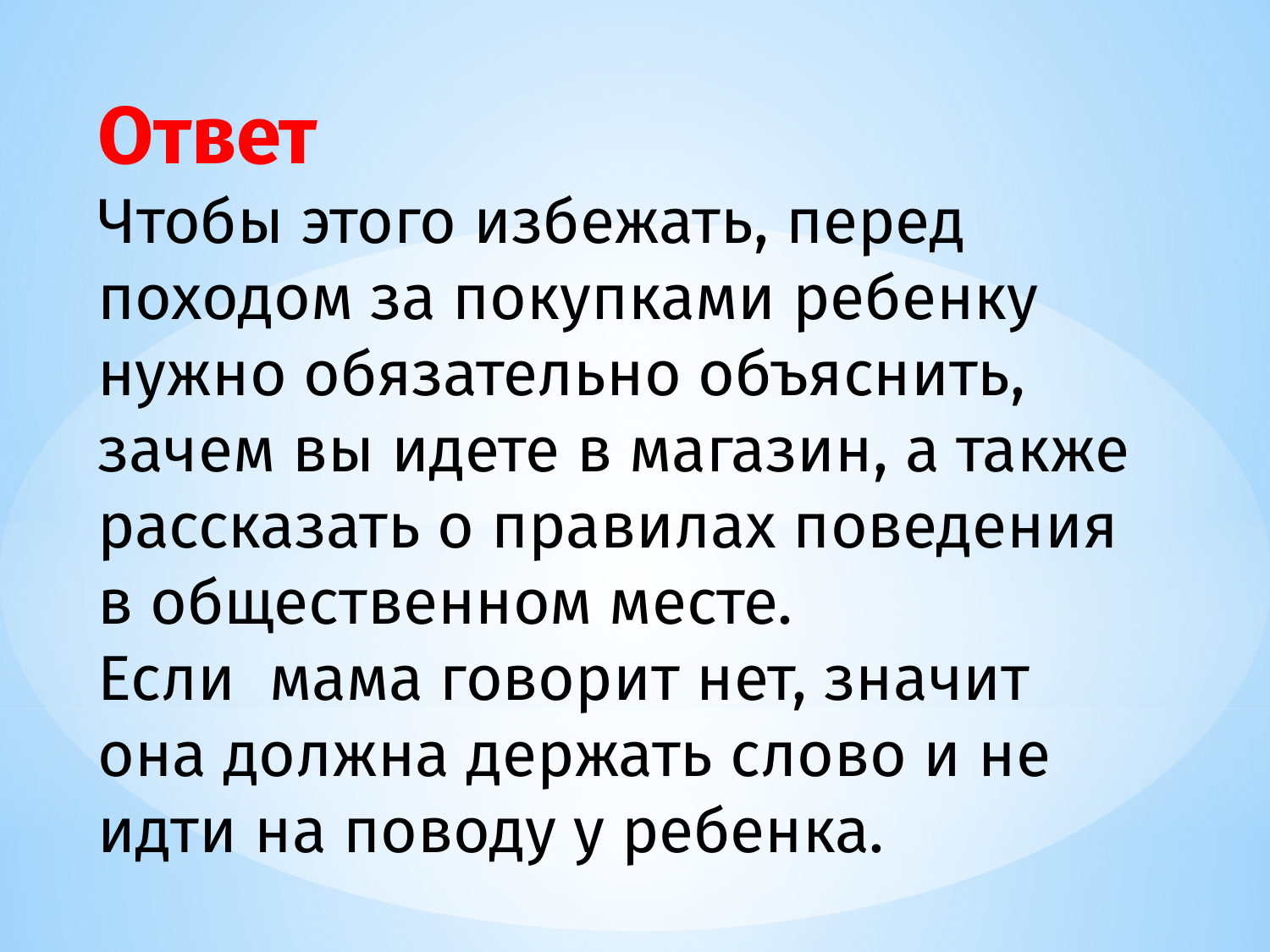

# Ответ Чтобы этого избежать, перед походом за покупками ребенку нужно обязательно объяснить, зачем вы идете в магазин, а также рассказать о правилах поведения в общественном месте. Если  мама говорит нет, значит она должна держать слово и не идти на поводу у ребенка.